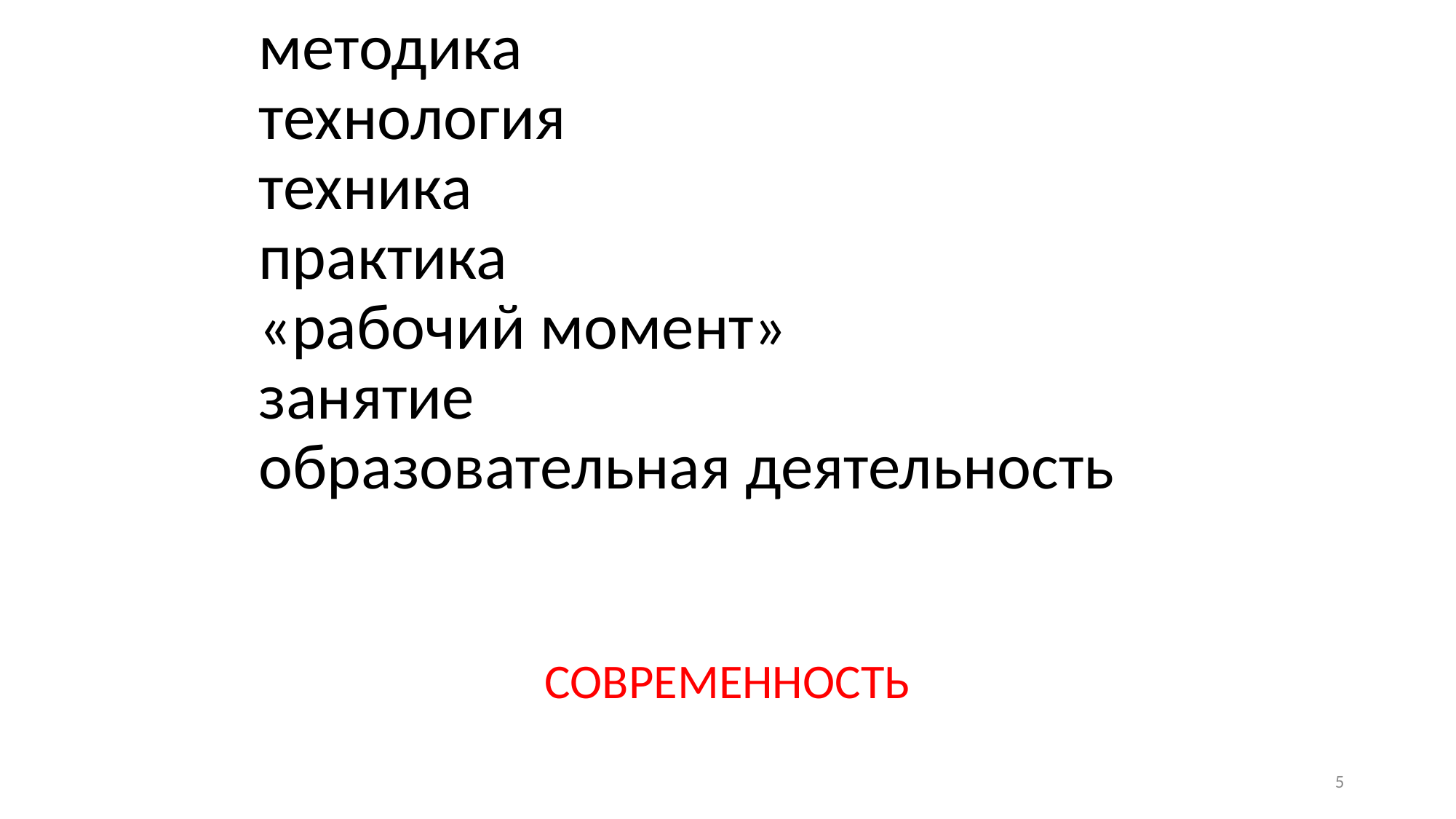

# методика технология техника практика «рабочий момент» занятие образовательная деятельность
СОВРЕМЕННОСТЬ
5